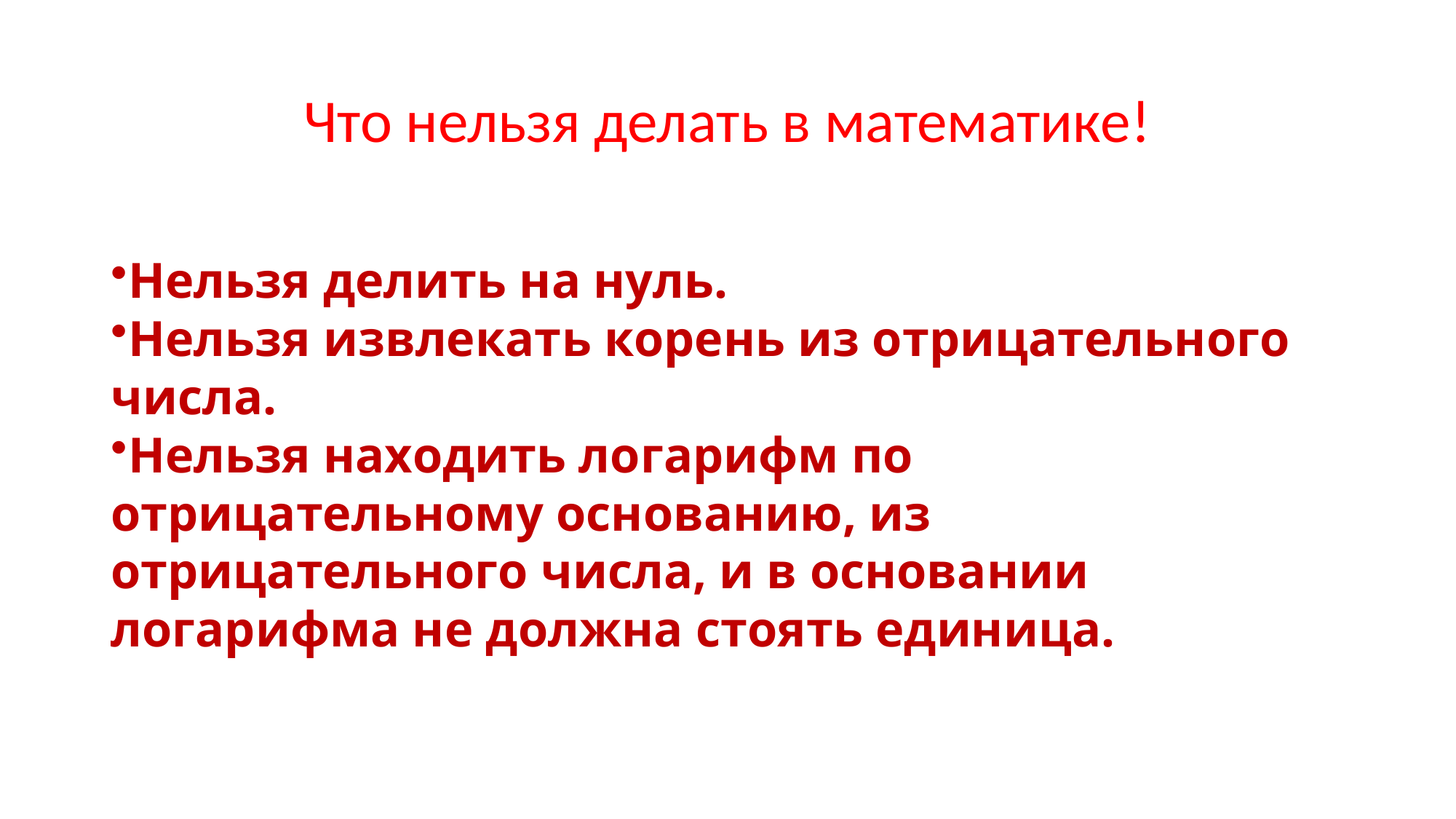

# Что нельзя делать в математике!

Нельзя делить на нуль.
Нельзя извлекать корень из отрицательного числа.
Нельзя находить логарифм по отрицательному основанию, из отрицательного числа, и в основании логарифма не должна стоять единица.